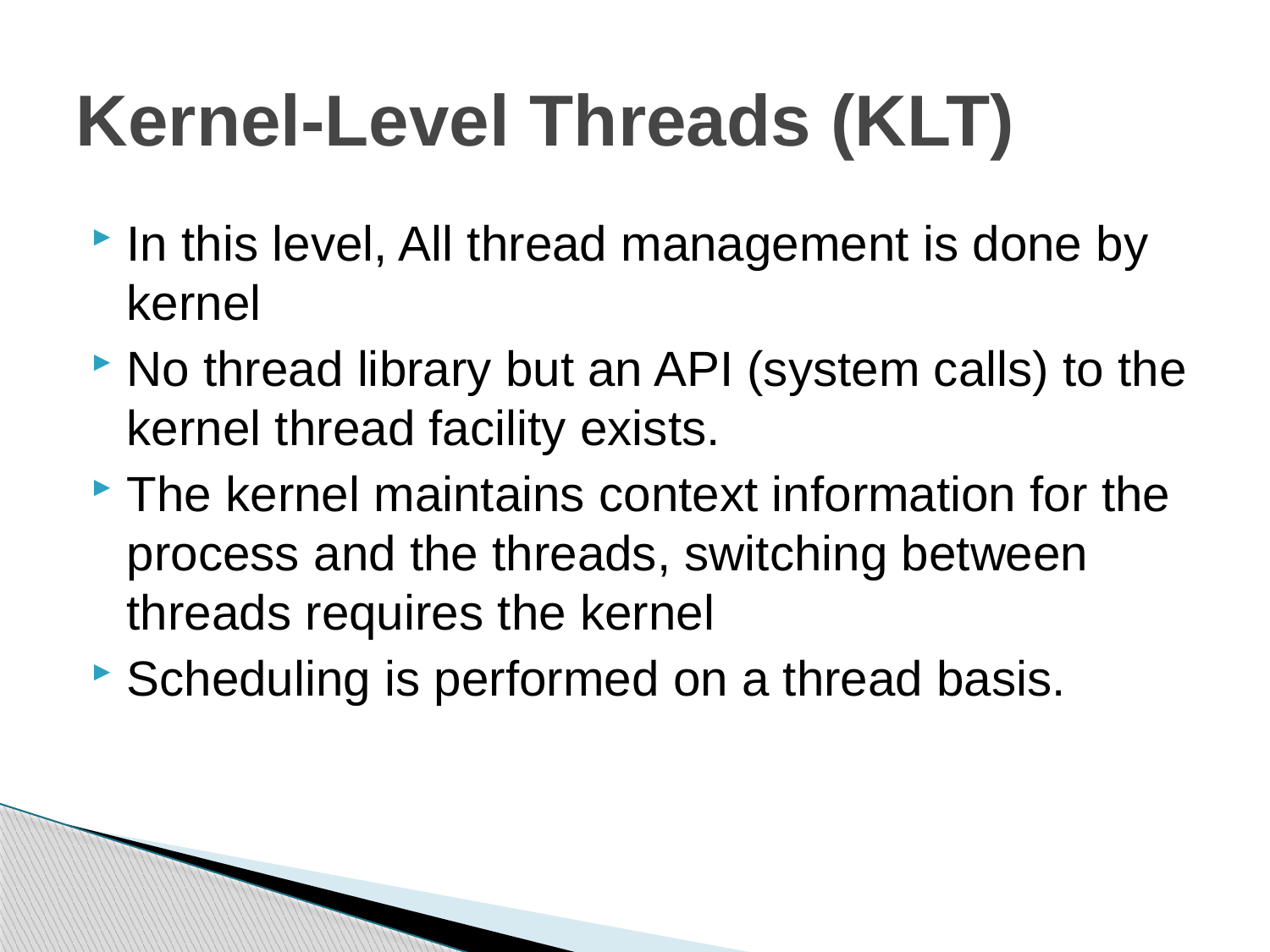

# Kernel-Level Threads (KLT)
In this level, All thread management is done by kernel
No thread library but an API (system calls) to the kernel thread facility exists.
The kernel maintains context information for the process and the threads, switching between threads requires the kernel
Scheduling is performed on a thread basis.